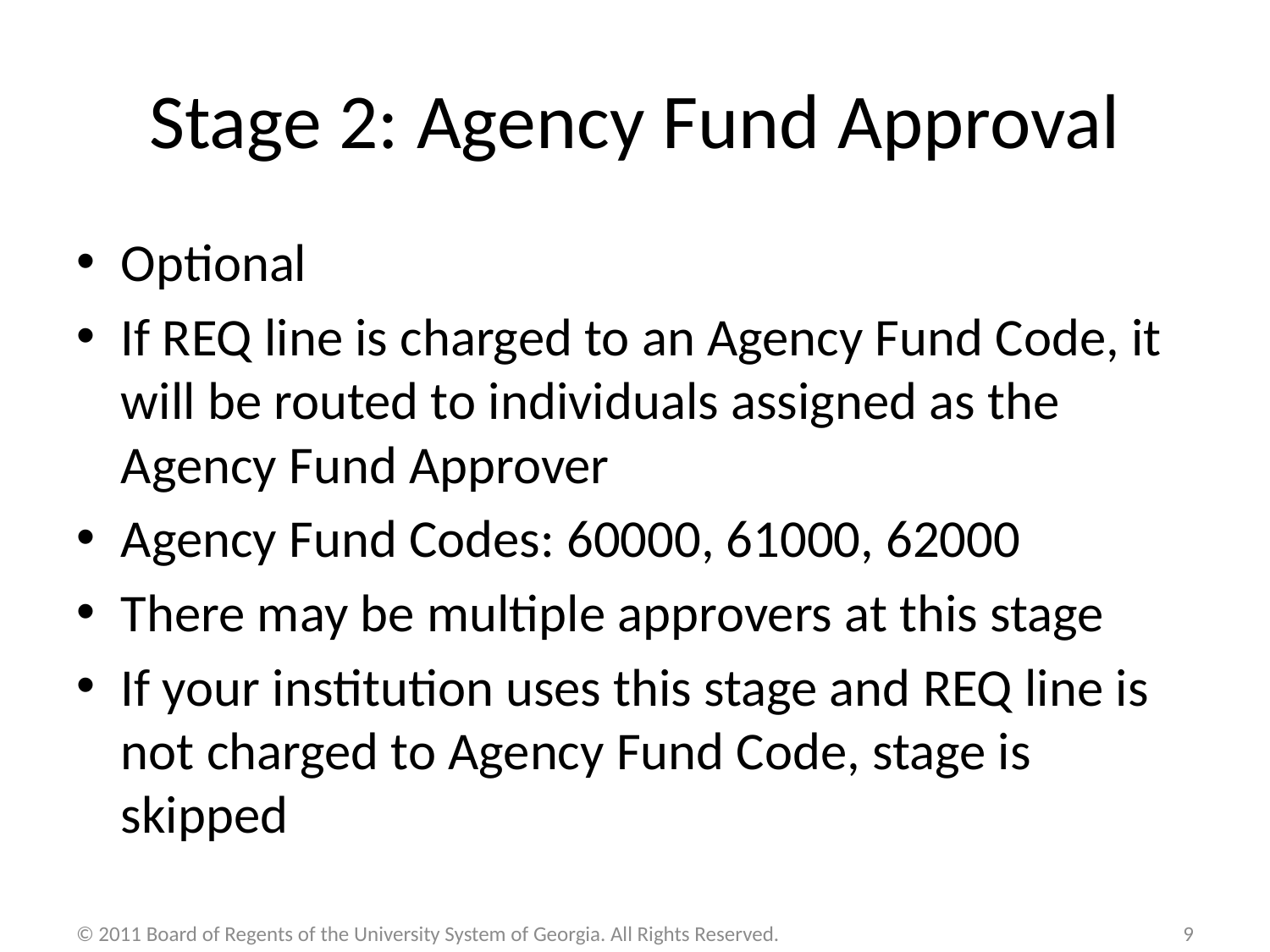

# Stage 2: Agency Fund Approval
Optional
If REQ line is charged to an Agency Fund Code, it will be routed to individuals assigned as the Agency Fund Approver
Agency Fund Codes: 60000, 61000, 62000
There may be multiple approvers at this stage
If your institution uses this stage and REQ line is not charged to Agency Fund Code, stage is skipped
© 2011 Board of Regents of the University System of Georgia. All Rights Reserved.
9